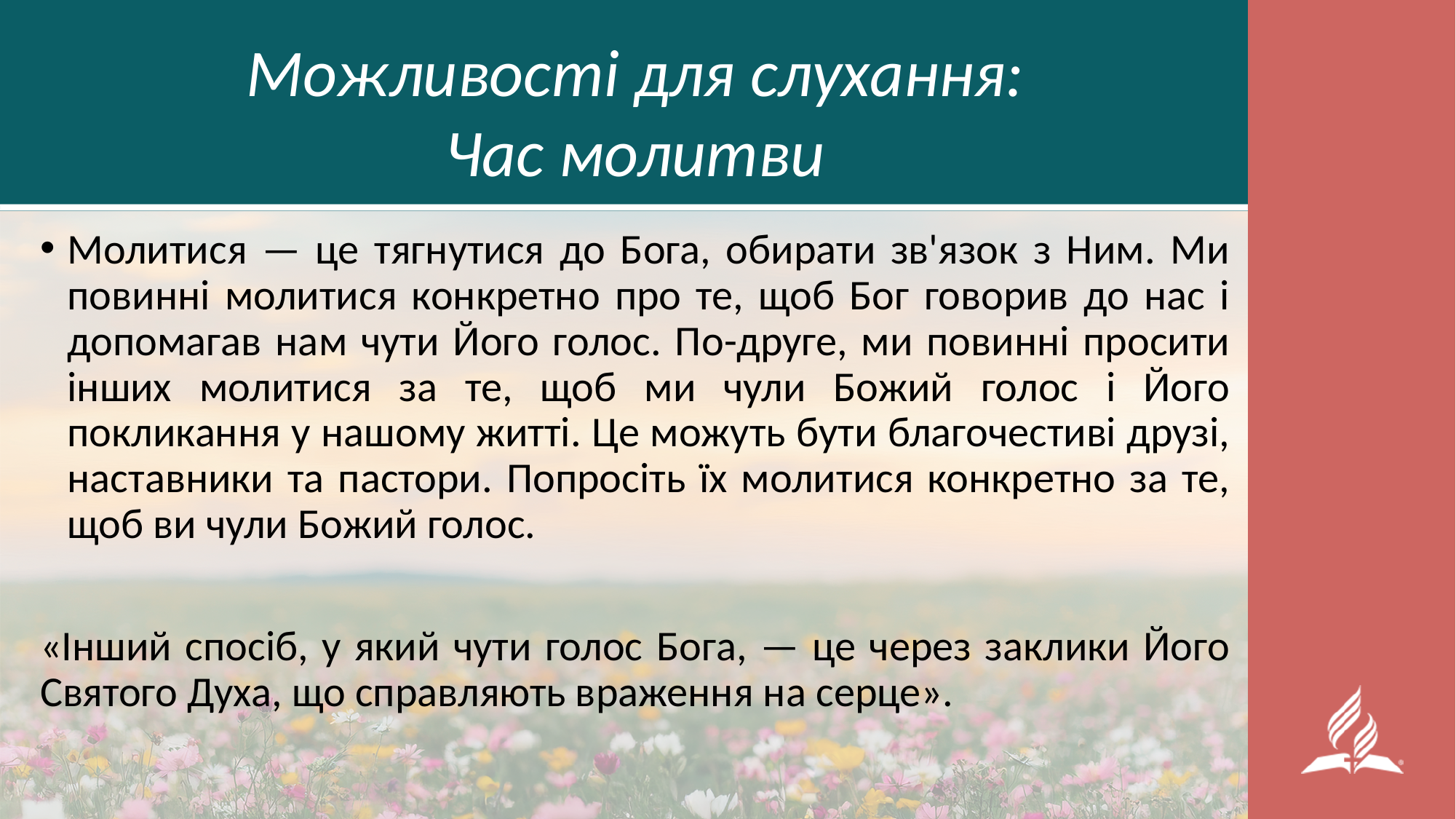

Можливості для слухання:
Час молитви
Молитися — це тягнутися до Бога, обирати зв'язок з Ним. Ми повинні молитися конкретно про те, щоб Бог говорив до нас і допомагав нам чути Його голос. По-друге, ми повинні просити інших молитися за те, щоб ми чули Божий голос і Його покликання у нашому житті. Це можуть бути благочестиві друзі, наставники та пастори. Попросіть їх молитися конкретно за те, щоб ви чули Божий голос.

«Інший спосіб, у який чути голос Бога, — це через заклики Його Святого Духа, що справляють враження на серце».